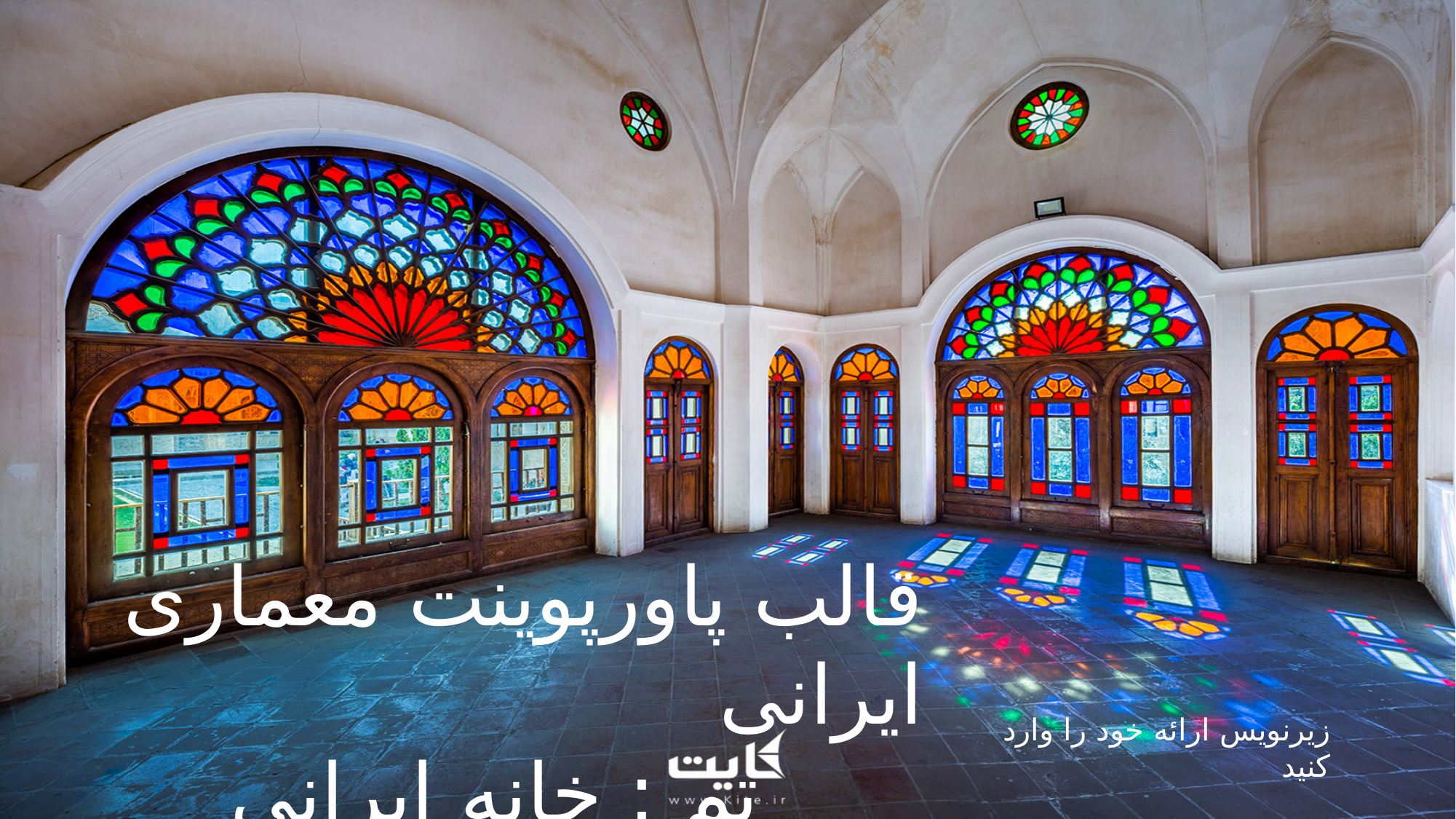

قالب پاورپوینت معماری ایرانی
تم : خانه ایرانی
زیرنویس ارائه خود را وارد کنید